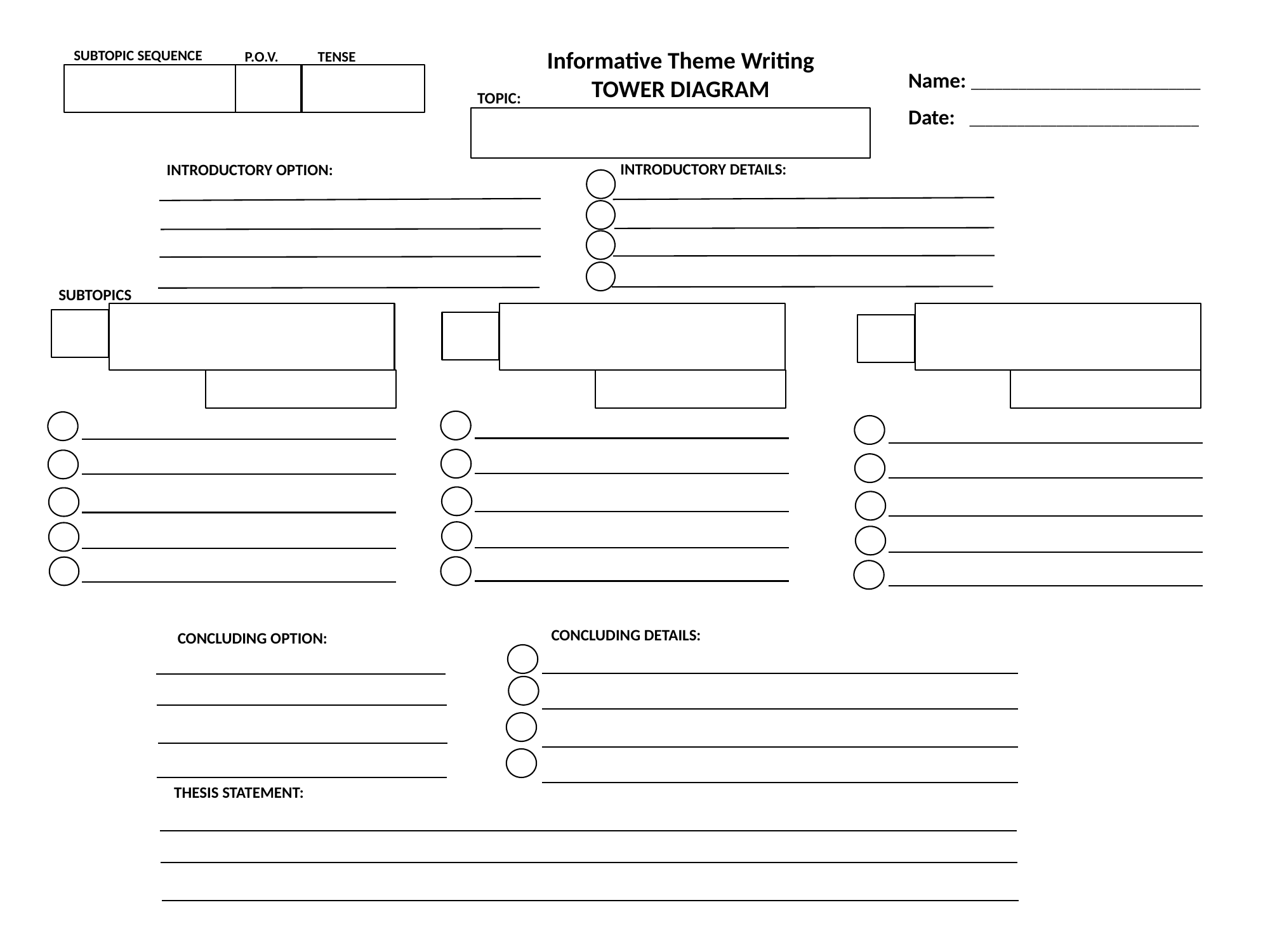

Informative Theme Writing
TOWER DIAGRAM

SUBTOPIC SEQUENCE
P.O.V.
TENSE
Name: _____________________________

TOPIC:
Date:   _____________________________

INTRODUCTORY OPTION:

INTRODUCTORY DETAILS:

SUBTOPICS

CONCLUDING DETAILS:

CONCLUDING OPTION:

THESIS STATEMENT: